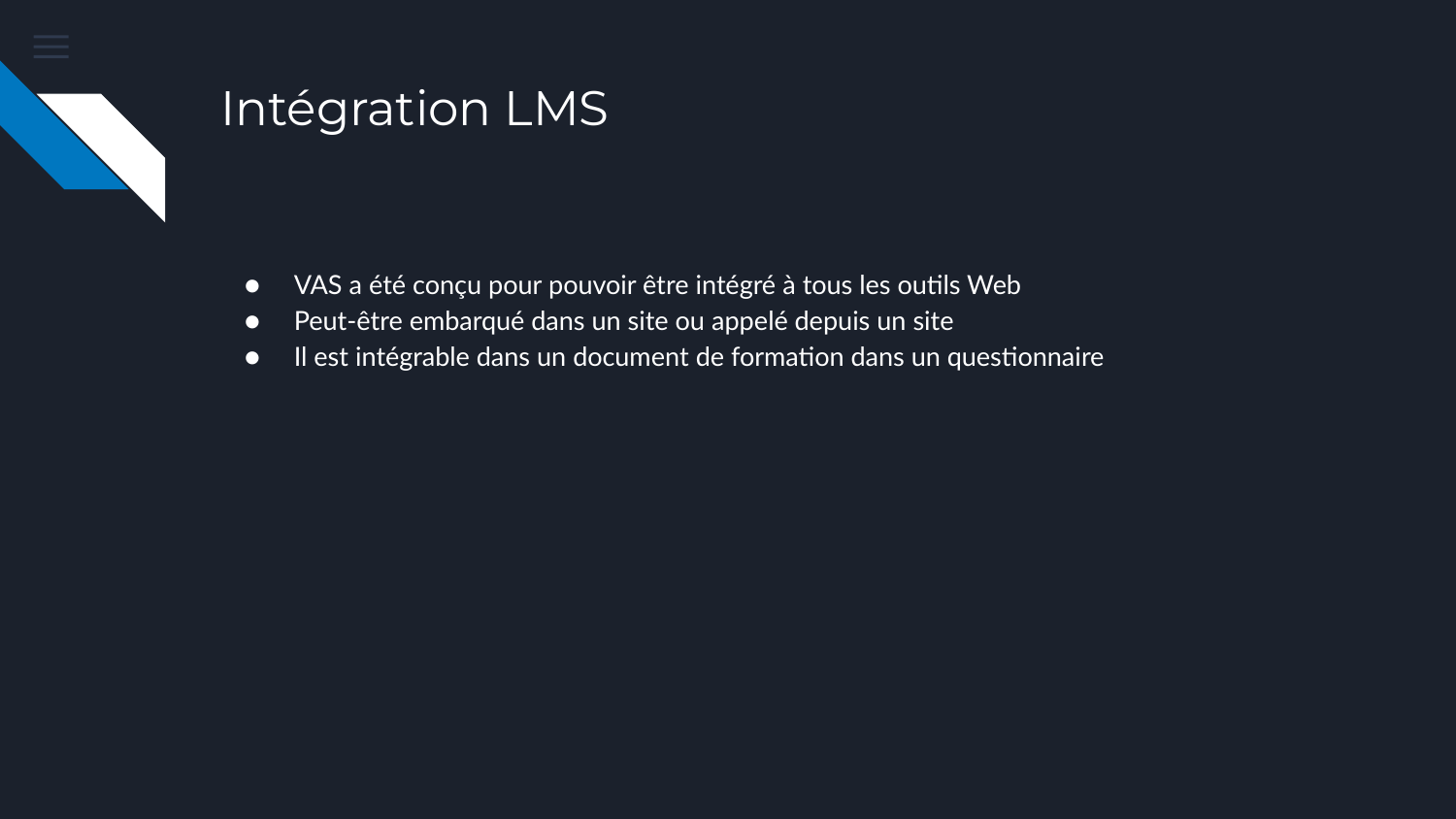

# Intégration LMS
VAS a été conçu pour pouvoir être intégré à tous les outils Web
Peut-être embarqué dans un site ou appelé depuis un site
Il est intégrable dans un document de formation dans un questionnaire